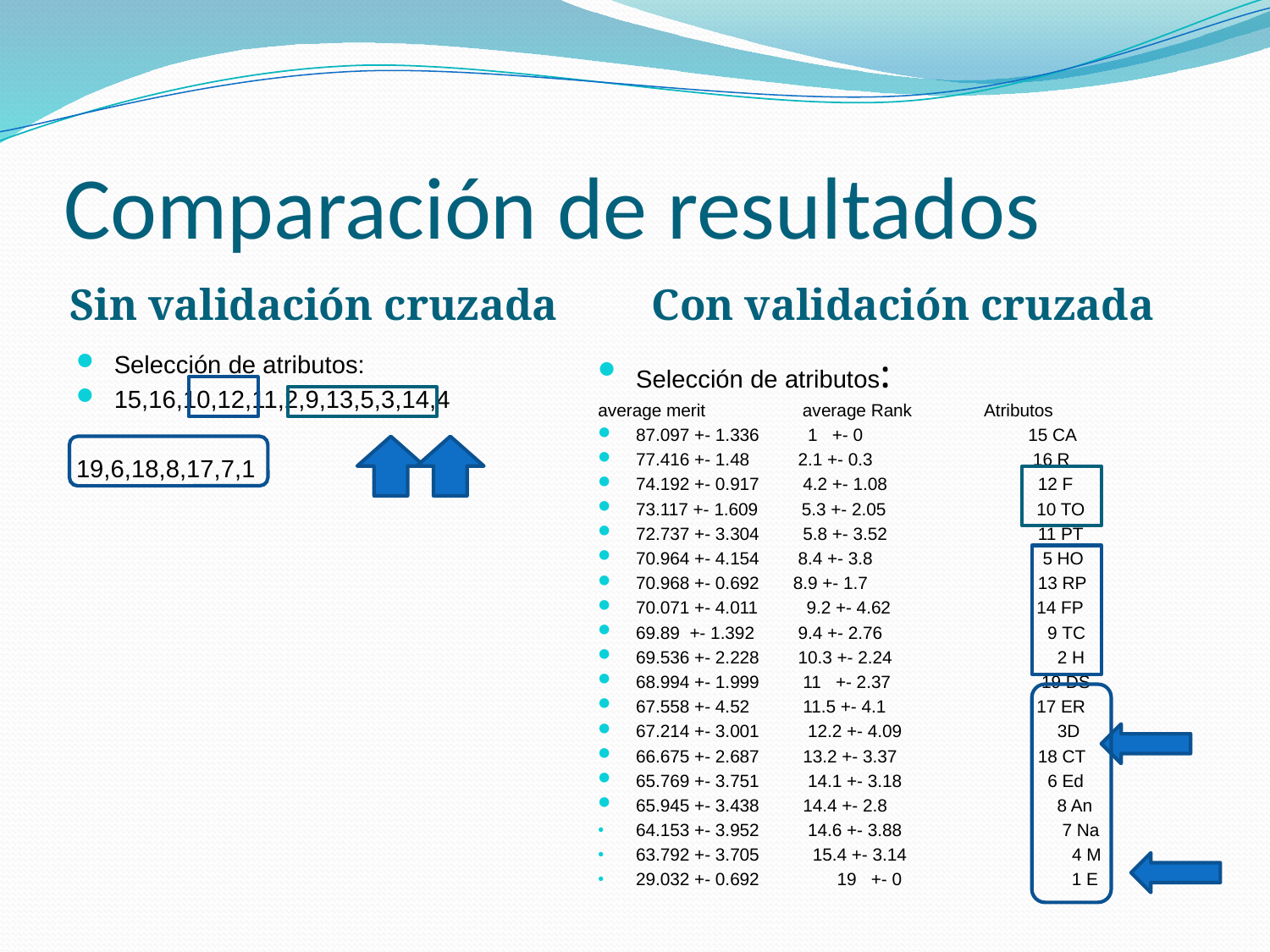

# Comparación de resultados
Sin validación cruzada
Con validación cruzada
Selección de atributos:
15,16,10,12,11,2,9,13,5,3,14,4

19,6,18,8,17,7,1

Selección de atributos:
average merit                    average Rank               Atributos
87.097 +- 1.336          1   +- 0                                  15 CA
77.416 +- 1.48          2.1 +- 0.3                                 16 R
74.192 +- 0.917         4.2 +- 1.08                               12 F
73.117 +- 1.609         5.3 +- 2.05                               10 TO
72.737 +- 3.304         5.8 +- 3.52                               11 PT
70.964 +- 4.154        8.4 +- 3.8                                   5 HO
70.968 +- 0.692       8.9 +- 1.7                                   13 RP
70.071 +- 4.011          9.2 +- 4.62                              14 FP
69.89  +- 1.392         9.4 +- 2.76                                  9 TC
69.536 +- 2.228        10.3 +- 2.24                                  2 H
68.994 +- 1.999         11   +- 2.37                               19 DS
67.558 +- 4.52           11.5 +- 4.1                               17 ER
67.214 +- 3.001          12.2 +- 4.09                                3D
66.675 +- 2.687         13.2 +- 3.37                             18 CT
65.769 +- 3.751          14.1 +- 3.18                              6 Ed
65.945 +- 3.438         14.4 +- 2.8                                   8 An
64.153 +- 3.952          14.6 +- 3.88                                 7 Na
63.792 +- 3.705           15.4 +- 3.14                                  4 M
29.032 +- 0.692                19   +- 0                                   1 E